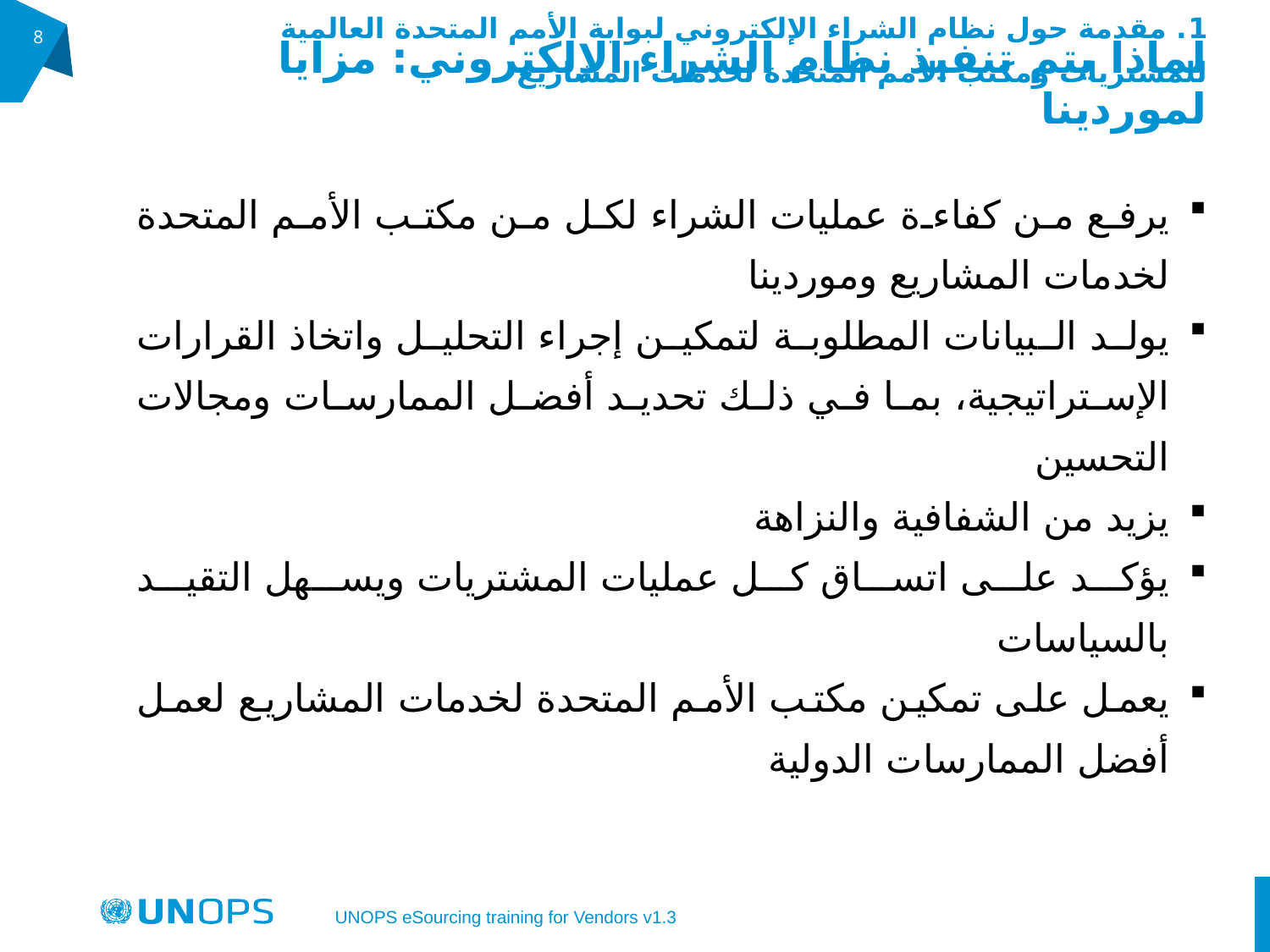

1. مقدمة حول نظام الشراء الإلكتروني لبوابة الأمم المتحدة العالمية للمشتريات ومكتب الأمم المتحدة لخدمات المشاريع
8
# لماذا يتم تنفيذ نظام الشراء الإلكتروني: مزايا لموردينا
يرفع من كفاءة عمليات الشراء لكل من مكتب الأمم المتحدة لخدمات المشاريع وموردينا
يولد البيانات المطلوبة لتمكين إجراء التحليل واتخاذ القرارات الإستراتيجية، بما في ذلك تحديد أفضل الممارسات ومجالات التحسين
يزيد من الشفافية والنزاهة
يؤكد على اتساق كل عمليات المشتريات ويسهل التقيد بالسياسات
يعمل على تمكين مكتب الأمم المتحدة لخدمات المشاريع لعمل أفضل الممارسات الدولية
UNOPS eSourcing training for Vendors v1.3